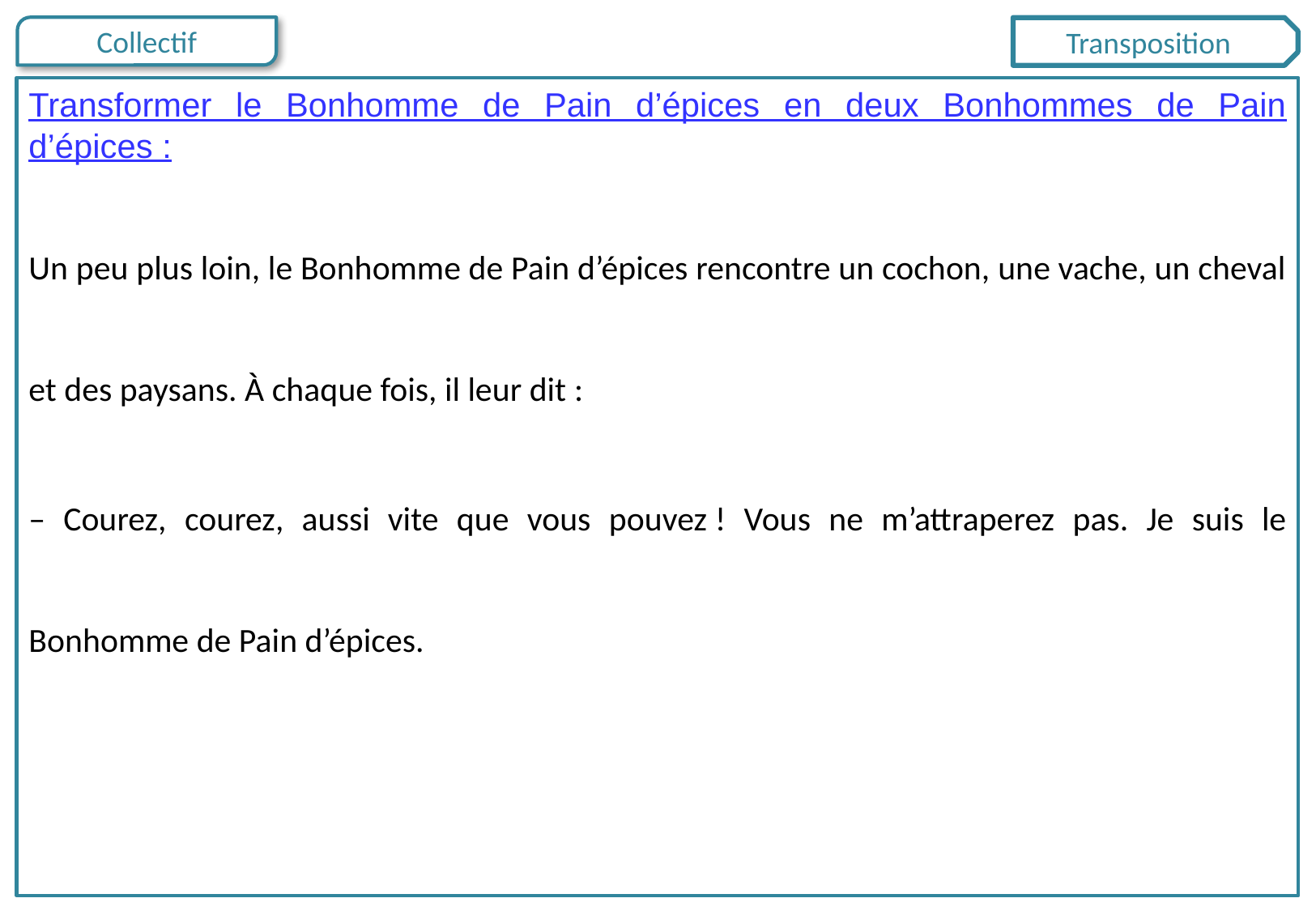

Transposition
Transformer le Bonhomme de Pain d’épices en deux Bonhommes de Pain d’épices :
Un peu plus loin, le Bonhomme de Pain d’épices rencontre un cochon, une vache, un cheval et des paysans. À chaque fois, il leur dit :
– Courez, courez, aussi vite que vous pouvez ! Vous ne m’attraperez pas. Je suis le Bonhomme de Pain d’épices.